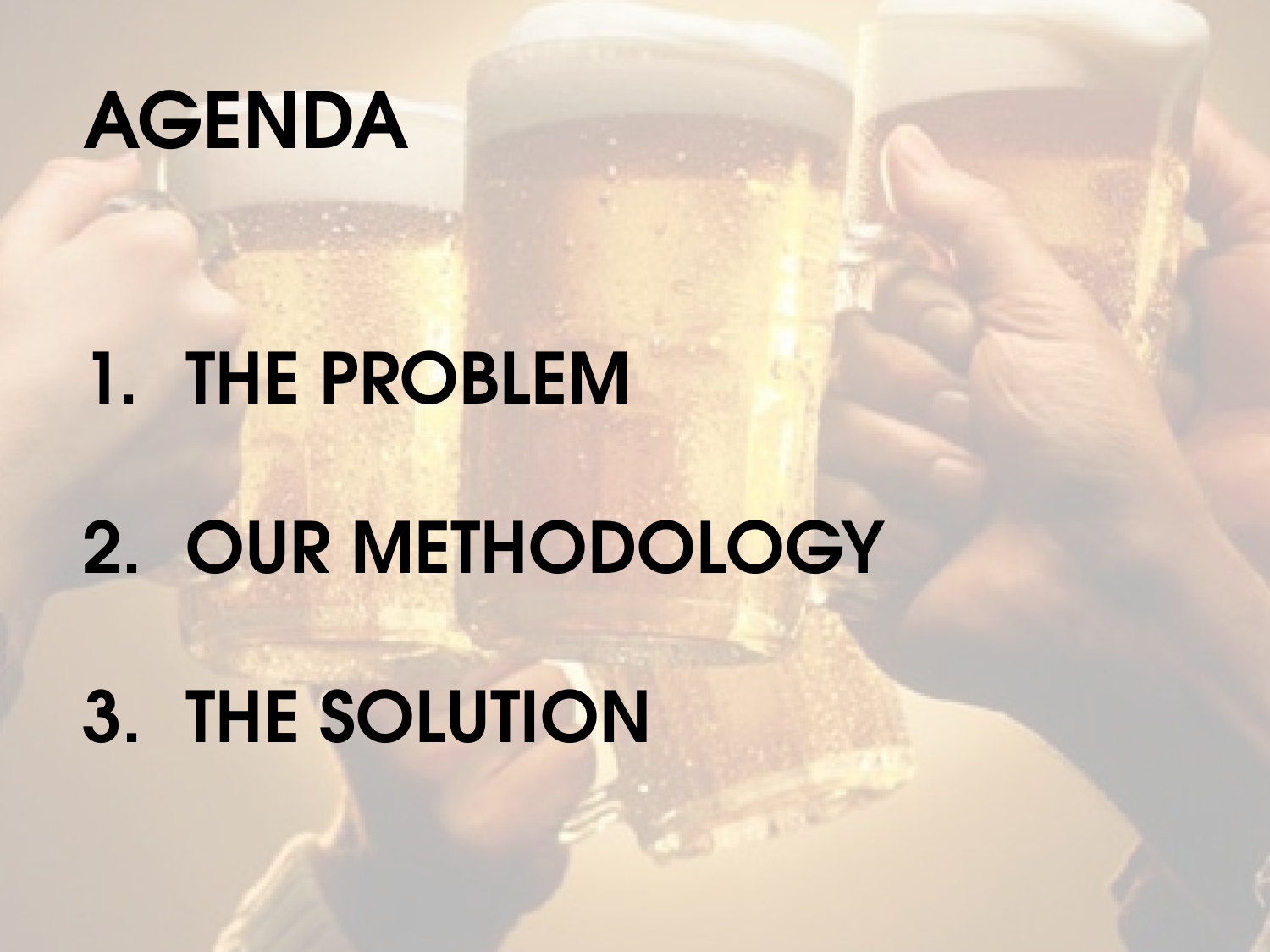

# AGENDA
THE PROBLEM
OUR METHODOLOGY
THE SOLUTION